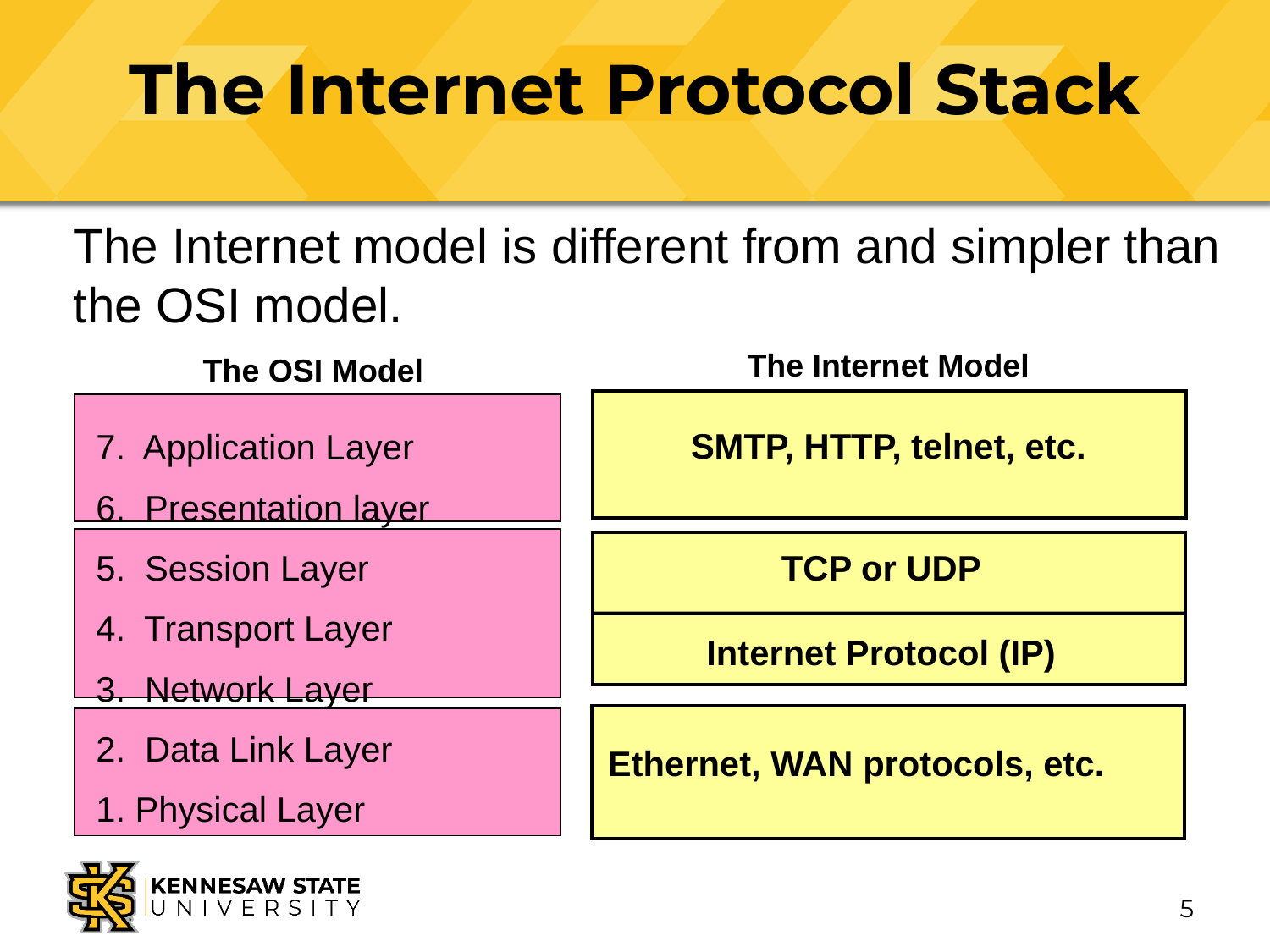

# The Internet Protocol Stack
The Internet model is different from and simpler than the OSI model.

The Internet Model
7.  Application Layer
6.  Presentation layer
5.  Session Layer
4.  Transport Layer
3.  Network Layer
2.  Data Link Layer
1. Physical Layer
The OSI Model

SMTP, HTTP, telnet, etc.

TCP or UDP
Internet Protocol (IP)

Ethernet, WAN protocols, etc.
5